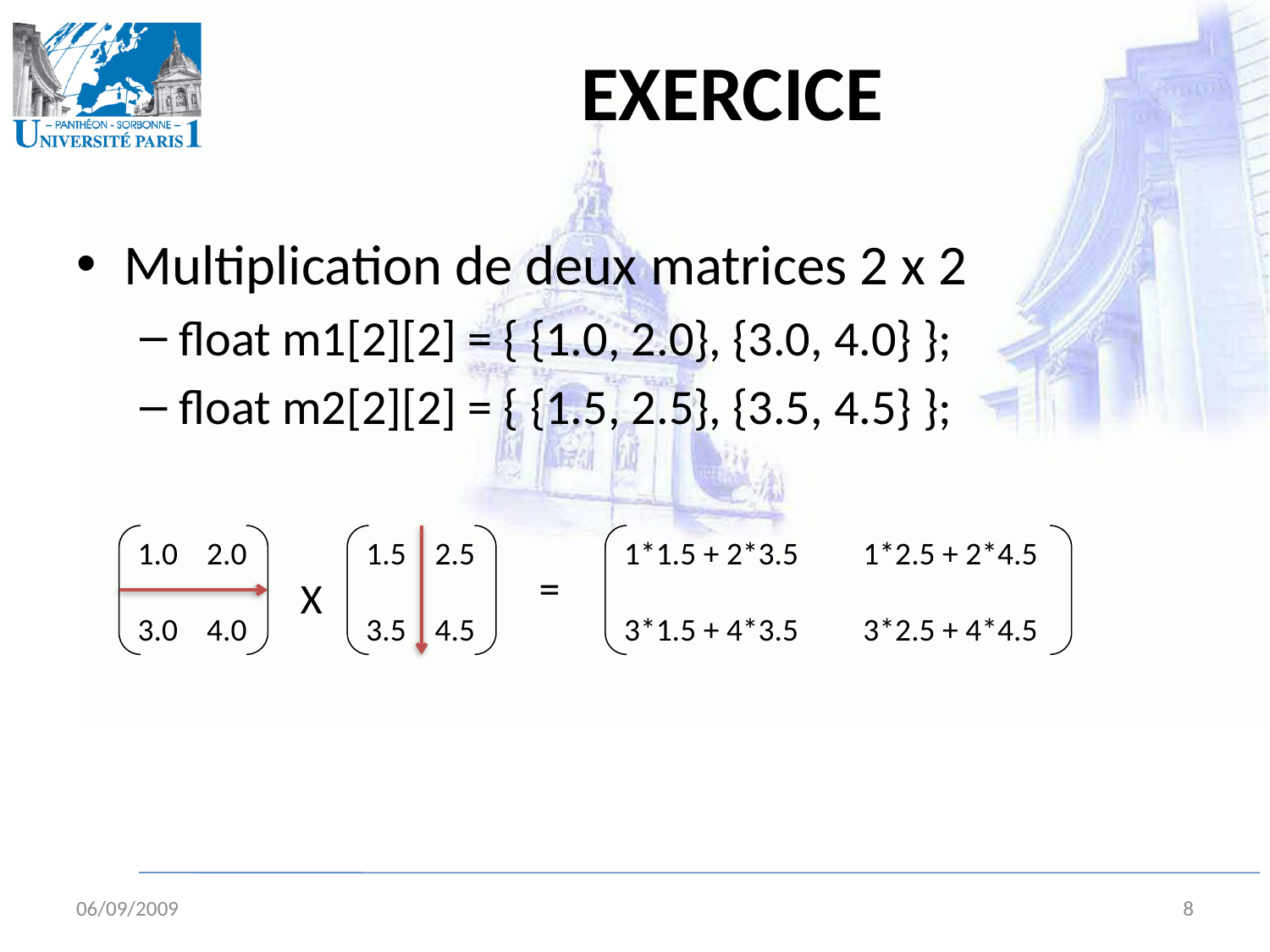

# Exercice
Multiplication de deux matrices 2 x 2
float m1[2][2] = { {1.0, 2.0}, {3.0, 4.0} };
float m2[2][2] = { {1.5, 2.5}, {3.5, 4.5} };

1.0    2.0

3.0    4.0
1.5    2.5

3.5    4.5
1*1.5 + 2*3.5         1*2.5 + 2*4.5

3*1.5 + 4*3.5         3*2.5 + 4*4.5
=
X
06/09/2009
8